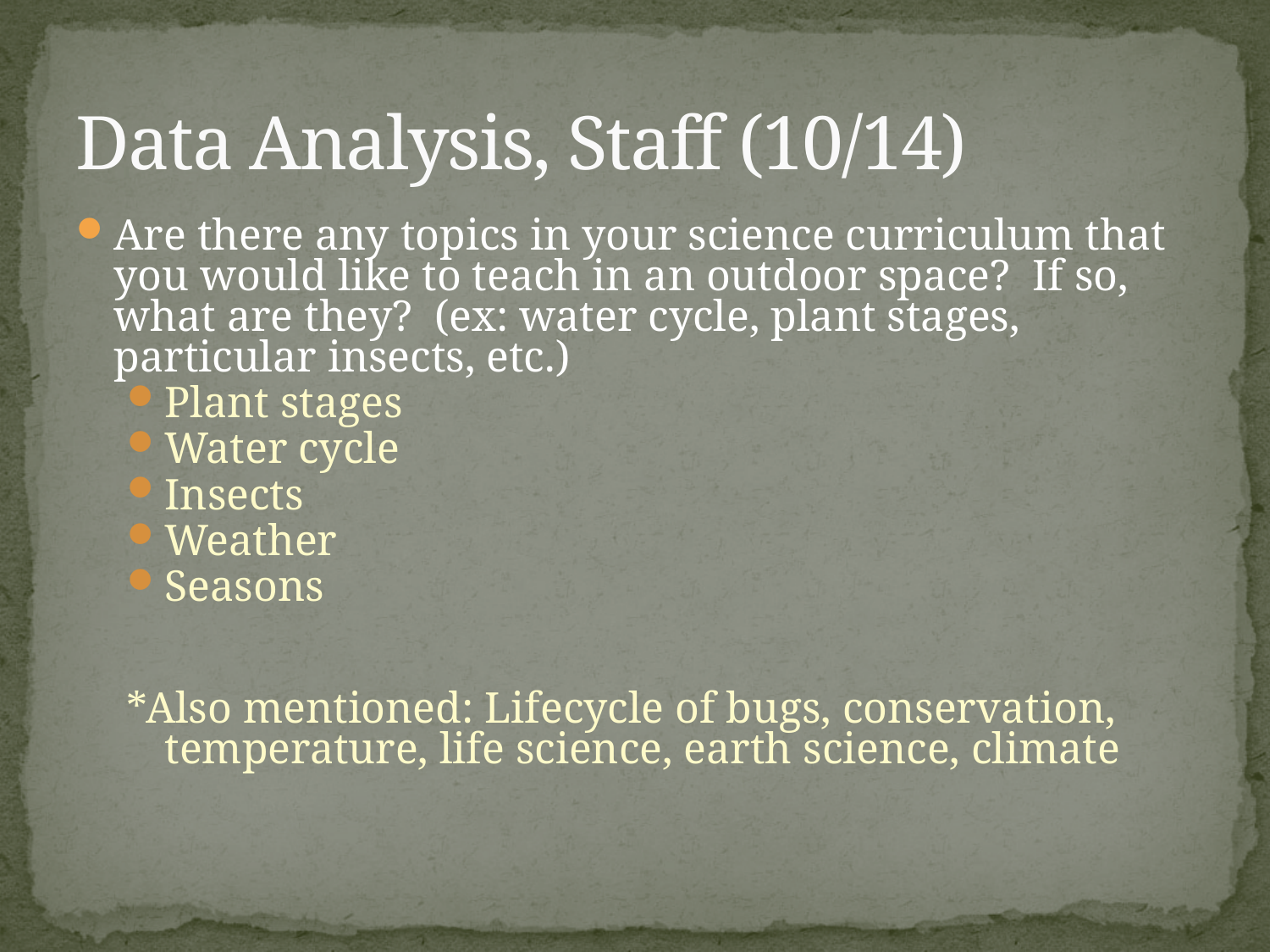

# Data Analysis, Staff (10/14)
Are there any topics in your science curriculum that you would like to teach in an outdoor space?  If so, what are they?  (ex: water cycle, plant stages, particular insects, etc.)
Plant stages
Water cycle
Insects
Weather
Seasons

*Also mentioned: Lifecycle of bugs, conservation, temperature, life science, earth science, climate